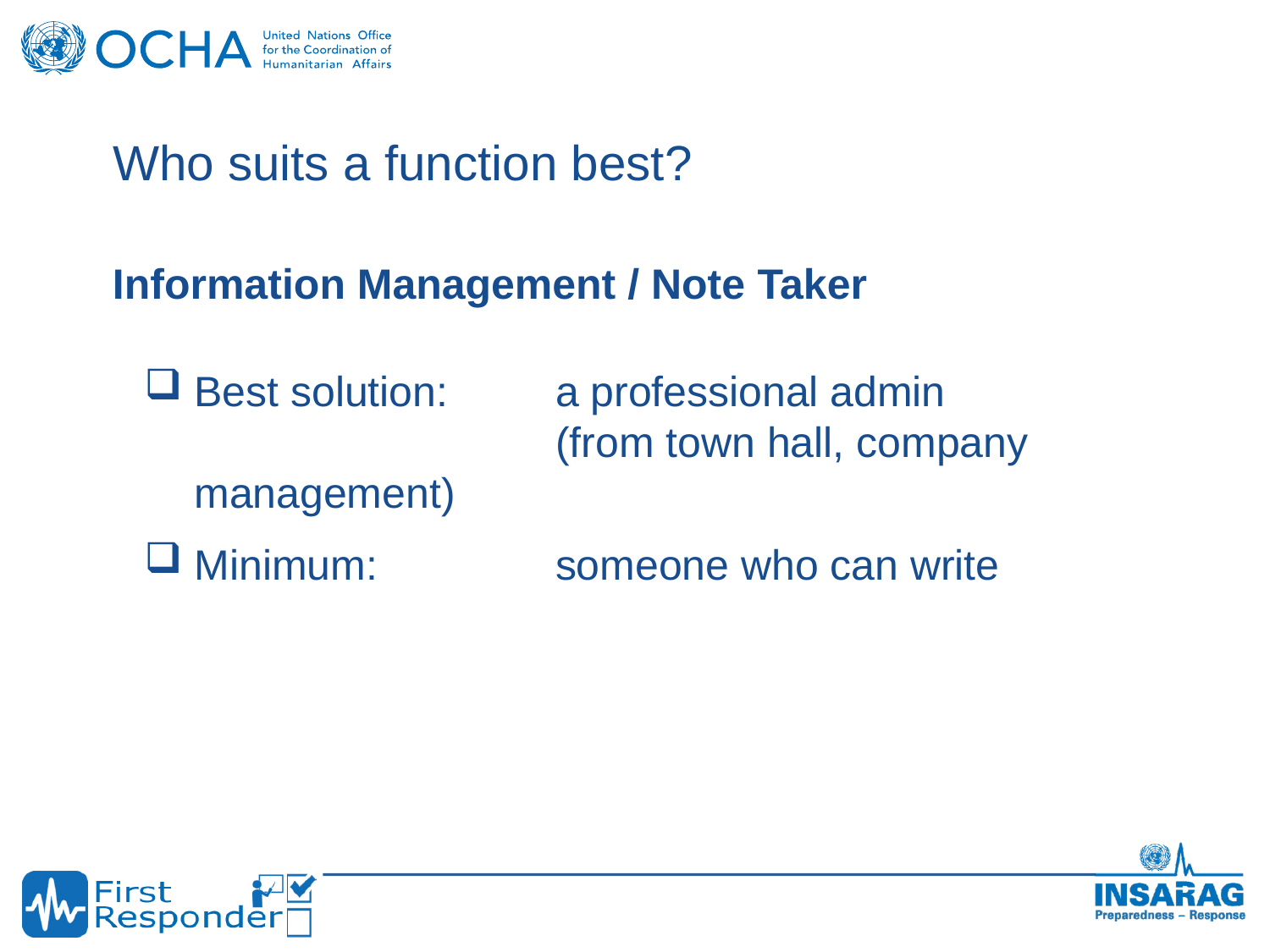

Who suits a function best?
Information Management / Note Taker
Best solution:	a professional admin
	(from town hall, company management)
Minimum:	someone who can write